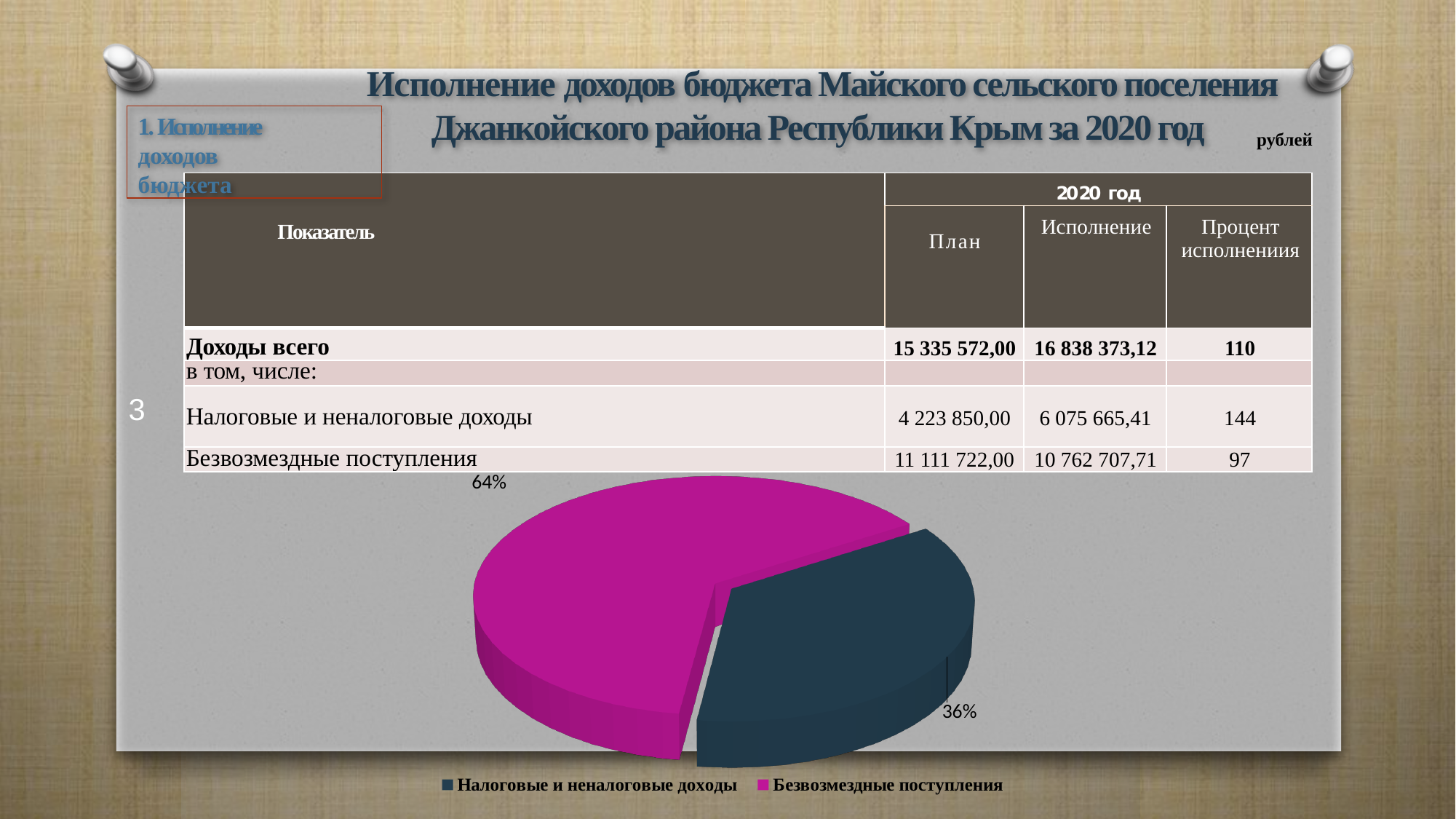

# Исполнение доходов бюджета Майского сельского поселения Джанкойского района Республики Крым за 2020 год
1. Исполнение доходов  бюджета
рублей
| Показатель | 2020 год |  |  |
| --- | --- | --- | --- |
|  | План | Исполнение | Процент исполнениия |
| Доходы всего | 15 335 572,00 | 16 838 373,12 | 110 |
| в том, числе: |  |  |  |
| Налоговые и неналоговые доходы | 4 223 850,00 | 6 075 665,41 | 144 |
| Безвозмездные поступления | 11 111 722,00 | 10 762 707,71 | 97 |
3

[unsupported chart]